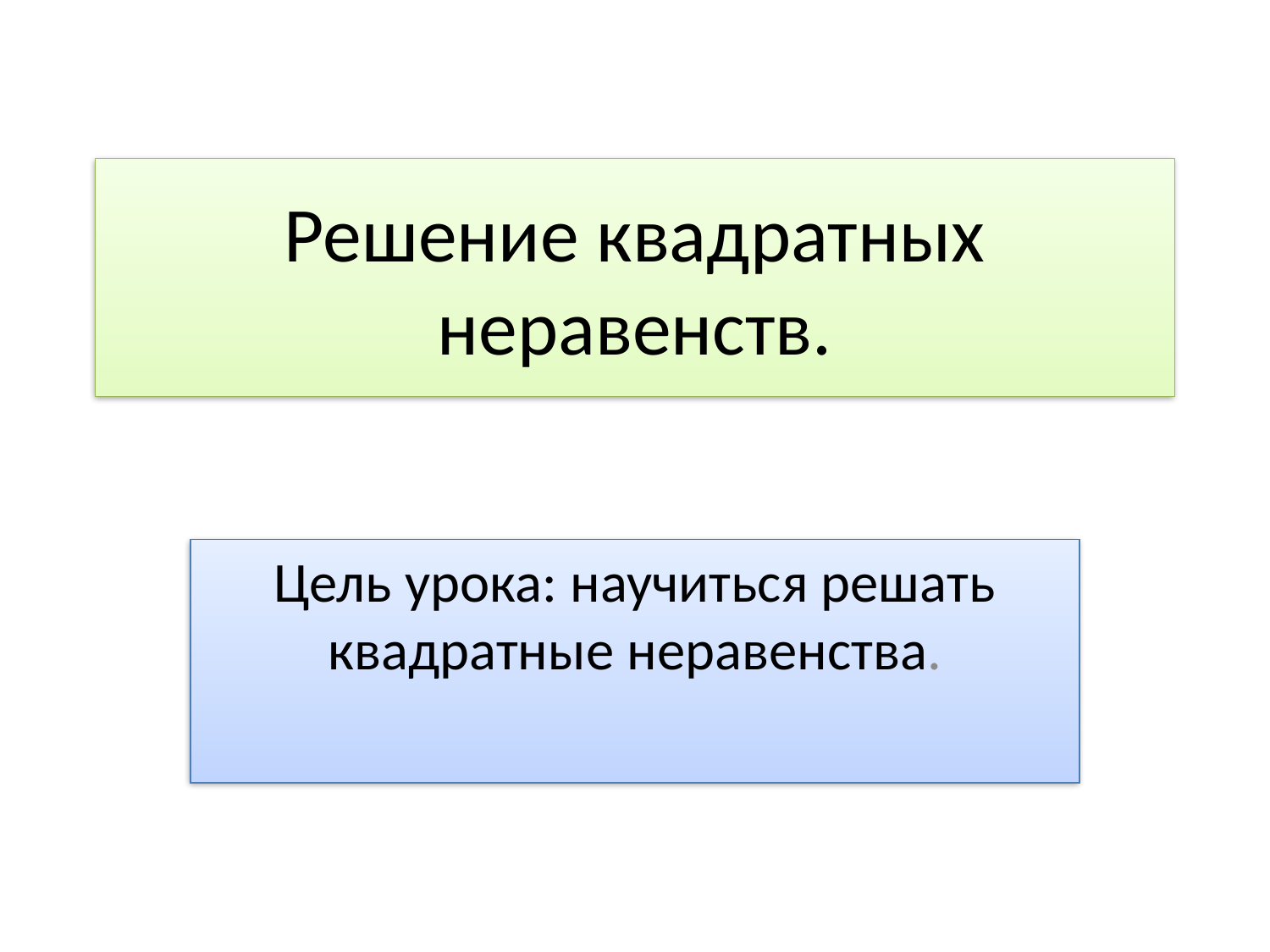

# Решение квадратных неравенств.
Цель урока: научиться решать квадратные неравенства.